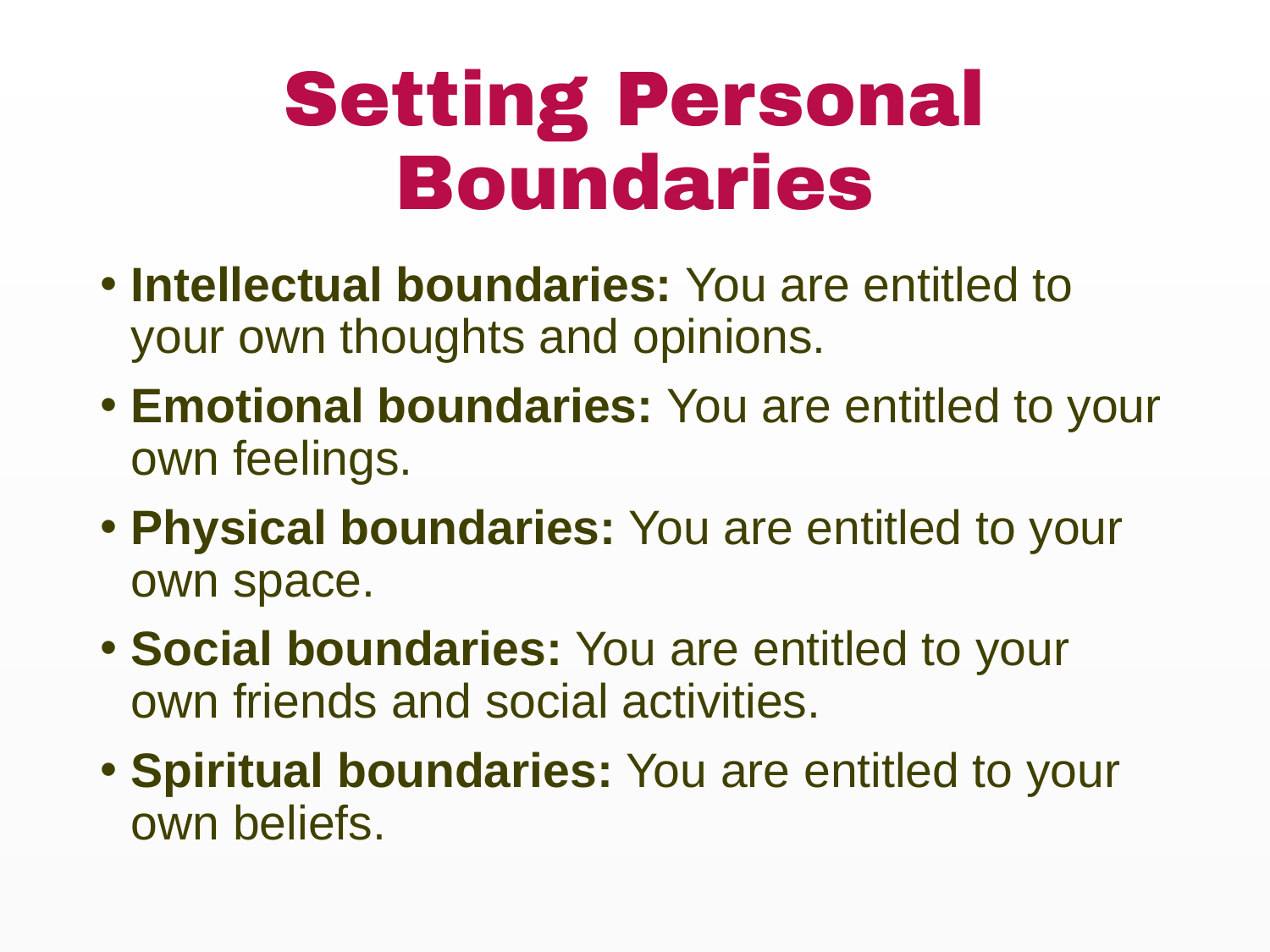

# Setting Personal Boundaries
Intellectual boundaries: You are entitled to your own thoughts and opinions.
Emotional boundaries: You are entitled to your own feelings.
Physical boundaries: You are entitled to your own space.
Social boundaries: You are entitled to your own friends and social activities.
Spiritual boundaries: You are entitled to your own beliefs.